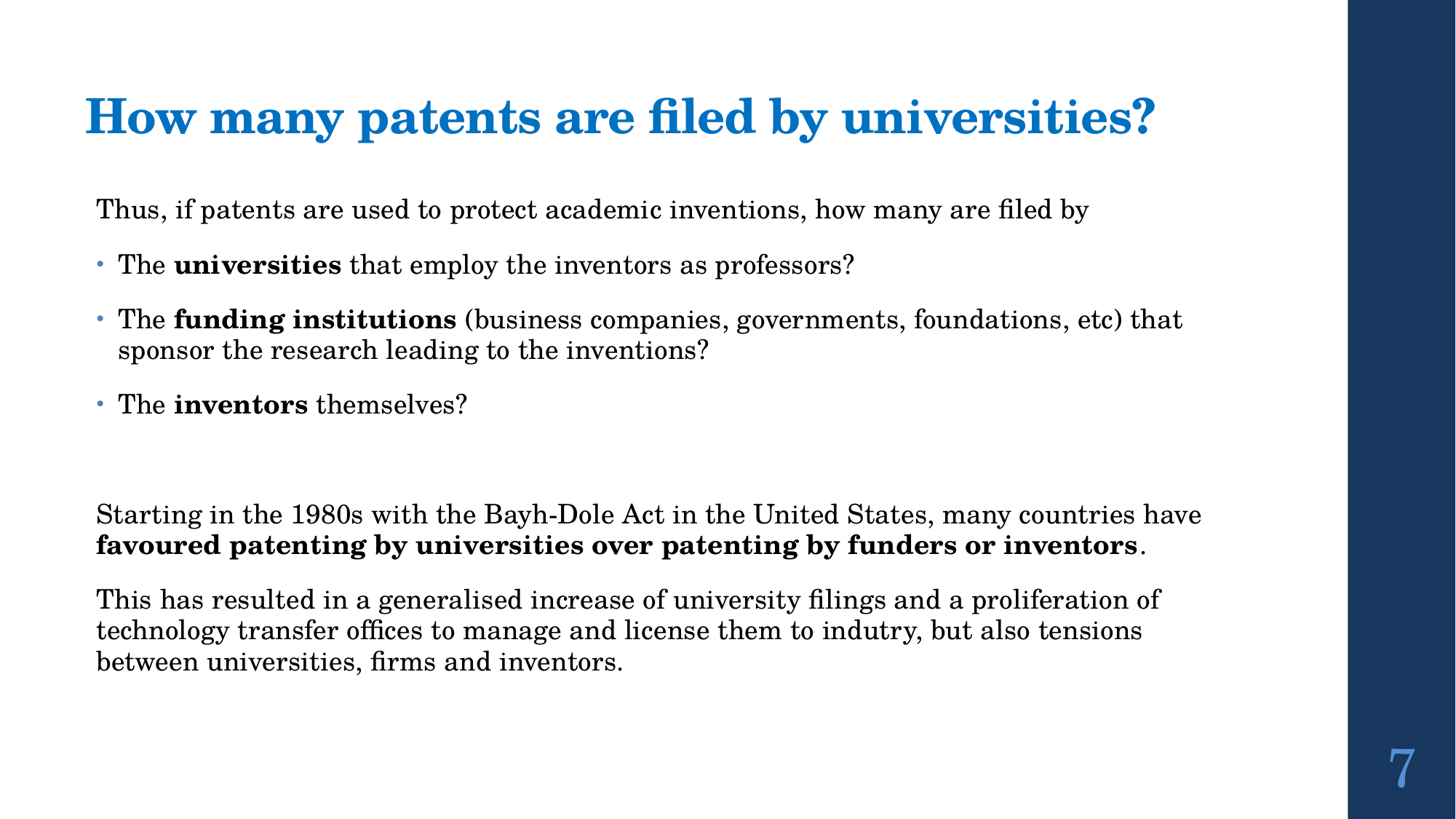

# How many patents are filed by universities?
Thus, if patents are used to protect academic inventions, how many are filed by
The universities that employ the inventors as professors?
The funding institutions (business companies, governments, foundations, etc) that sponsor the research leading to the inventions?
The inventors themselves?

Starting in the 1980s with the Bayh-Dole Act in the United States, many countries have favoured patenting by universities over patenting by funders or inventors.
This has resulted in a generalised increase of university filings and a proliferation of technology transfer offices to manage and license them to indutry, but also tensions between universities, firms and inventors.

7